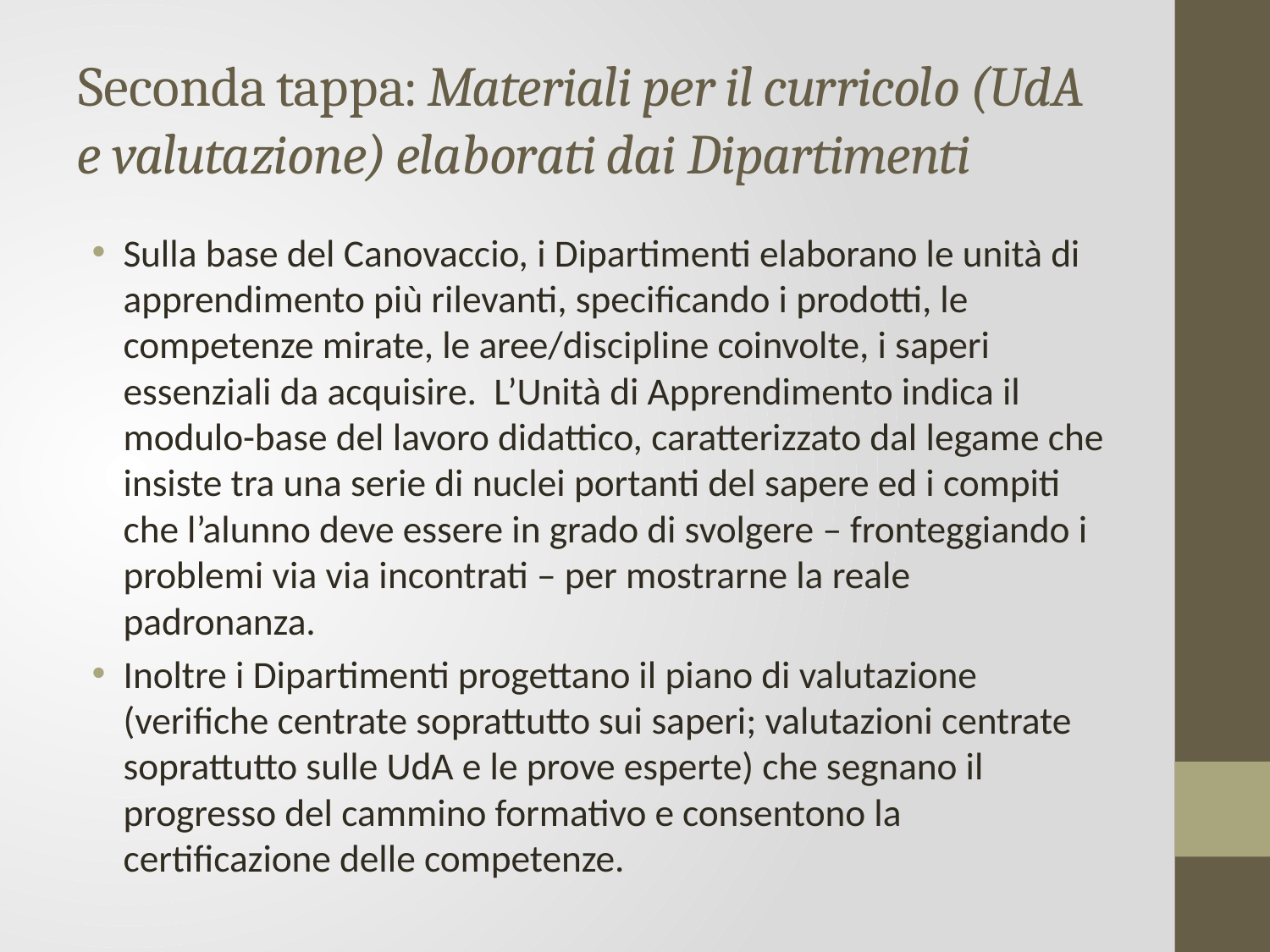

# Seconda tappa: Materiali per il curricolo (UdA e valutazione) elaborati dai Dipartimenti
Sulla base del Canovaccio, i Dipartimenti elaborano le unità di apprendimento più rilevanti, specificando i prodotti, le competenze mirate, le aree/discipline coinvolte, i saperi essenziali da acquisire.  L’Unità di Apprendimento indica il modulo-base del lavoro didattico, caratterizzato dal legame che insiste tra una serie di nuclei portanti del sapere ed i compiti che l’alunno deve essere in grado di svolgere – fronteggiando i problemi via via incontrati – per mostrarne la reale padronanza.
Inoltre i Dipartimenti progettano il piano di valutazione (verifiche centrate soprattutto sui saperi; valutazioni centrate soprattutto sulle UdA e le prove esperte) che segnano il progresso del cammino formativo e consentono la certificazione delle competenze.